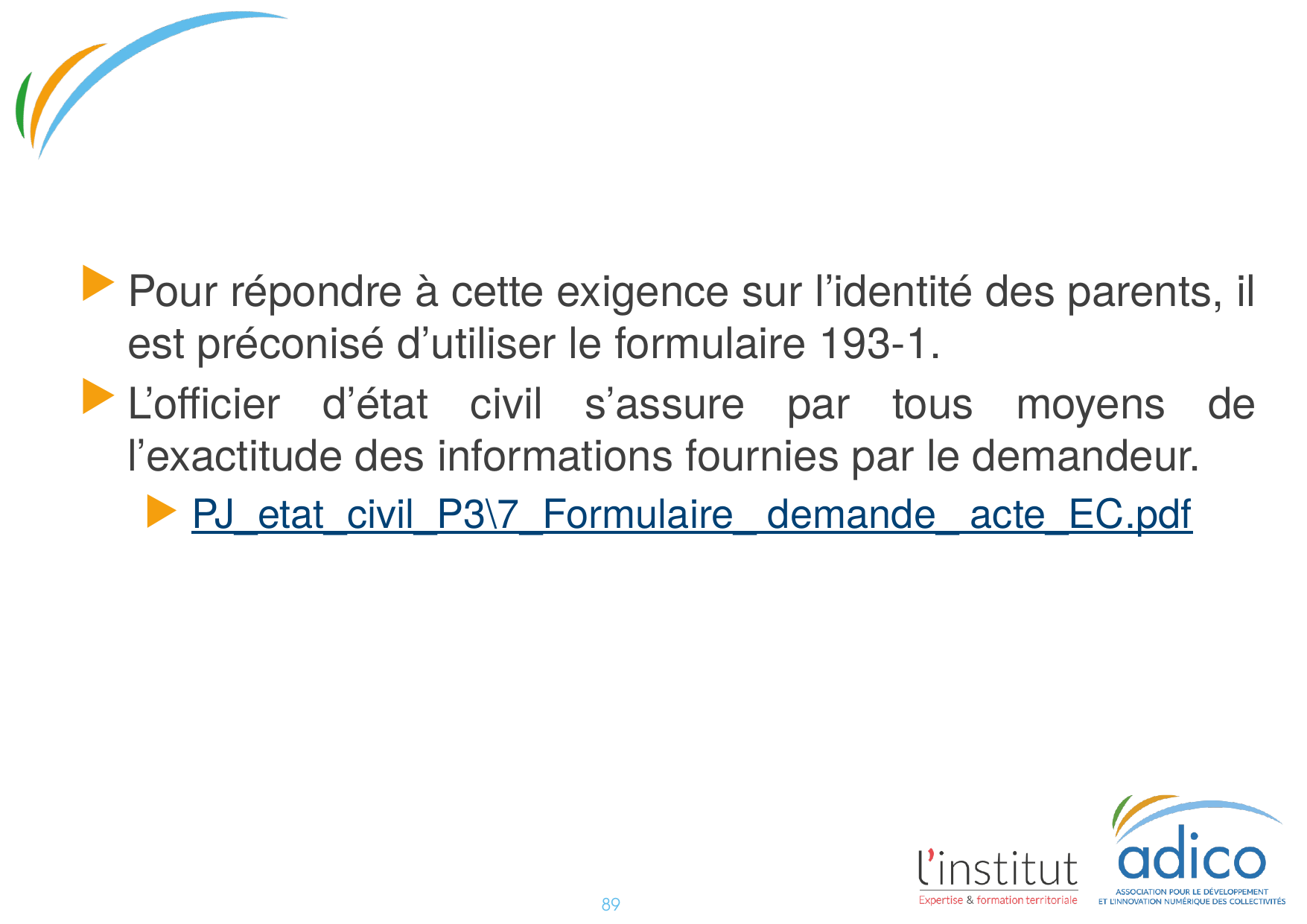

#

Pour répondre à cette exigence sur l’identité des parents, il est préconisé d’utiliser le formulaire 193-1.
L’officier d’état civil s’assure par tous moyens de l’exactitude des informations fournies par le demandeur.
PJ_etat_civil_P3\7_Formulaire_ demande_ acte_EC.pdf